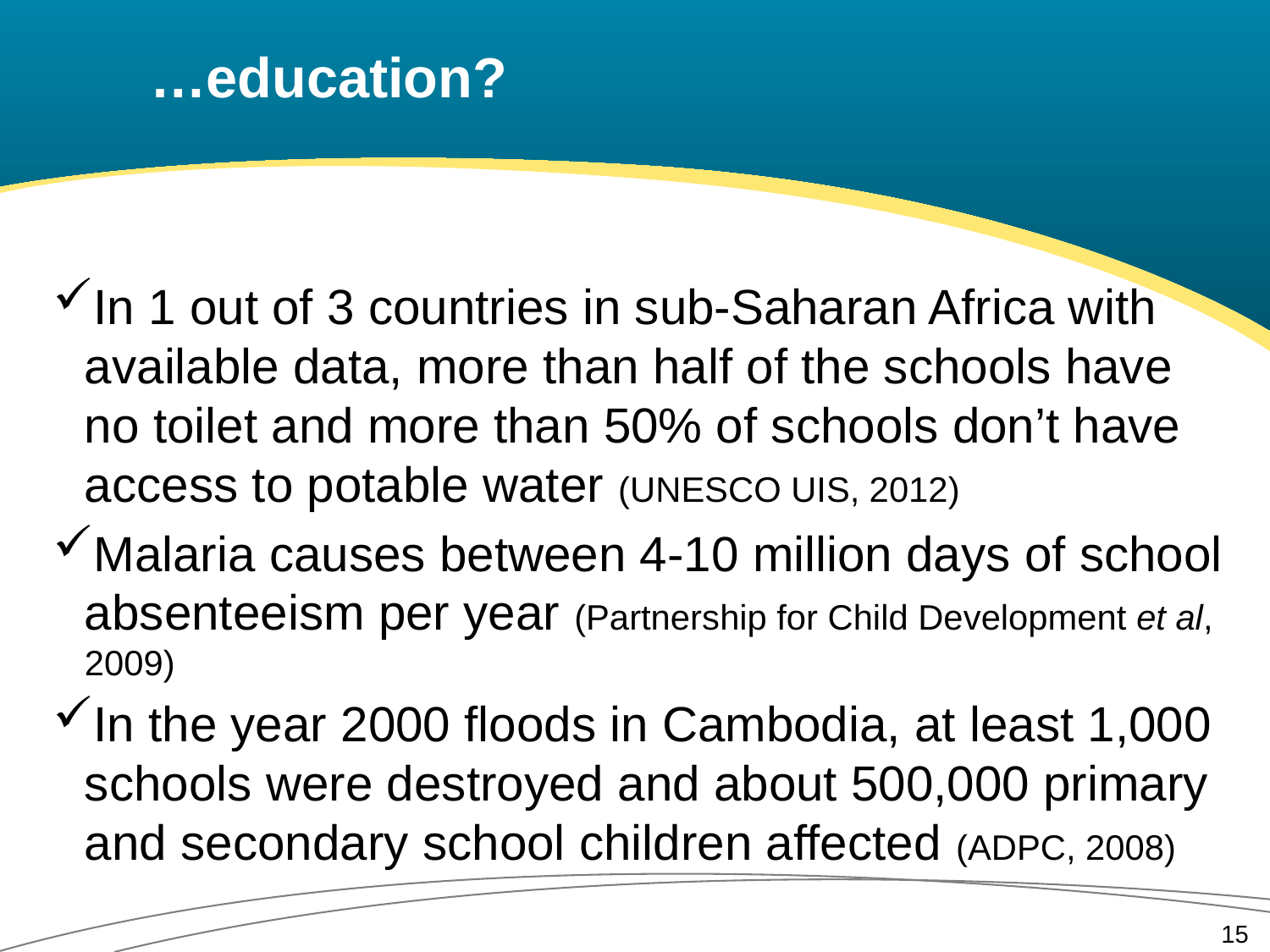

…education?
In 1 out of 3 countries in sub-Saharan Africa with available data, more than half of the schools have no toilet and more than 50% of schools don’t have access to potable water (UNESCO UIS, 2012)
Malaria causes between 4-10 million days of school absenteeism per year (Partnership for Child Development et al, 2009)
In the year 2000 floods in Cambodia, at least 1,000 schools were destroyed and about 500,000 primary and secondary school children affected (ADPC, 2008)
15